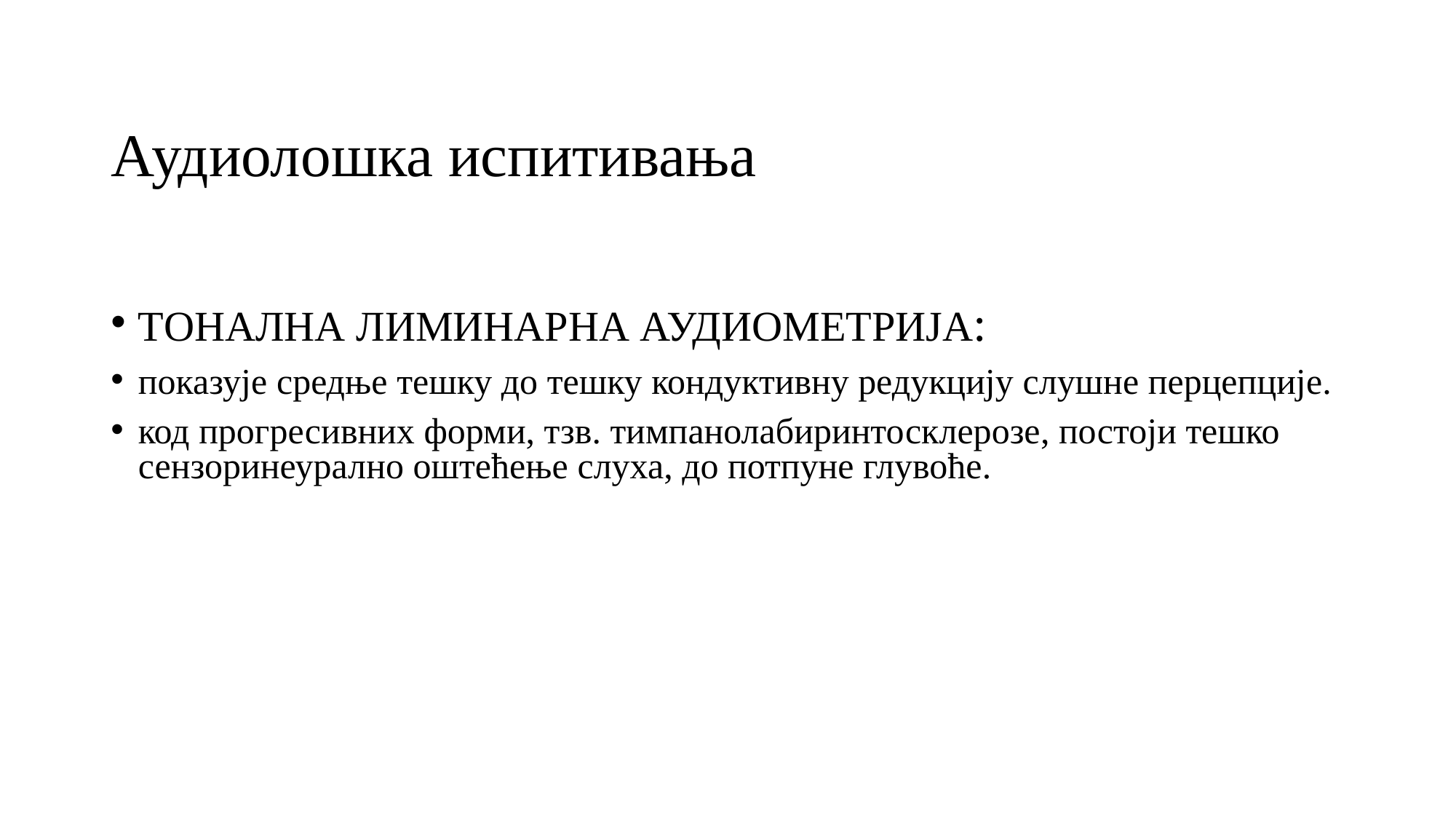

# Аудиолошка испитивања

ТОНАЛНА ЛИМИНАРНА АУДИОМЕТРИЈА:
показује средње тешку до тешку кондуктивну редукцију слушне перцепције.
код прогресивних форми, тзв. тимпанолабиринтосклерозе, постоји тешко сензоринеурално оштећење слуха, до потпуне глувоће.